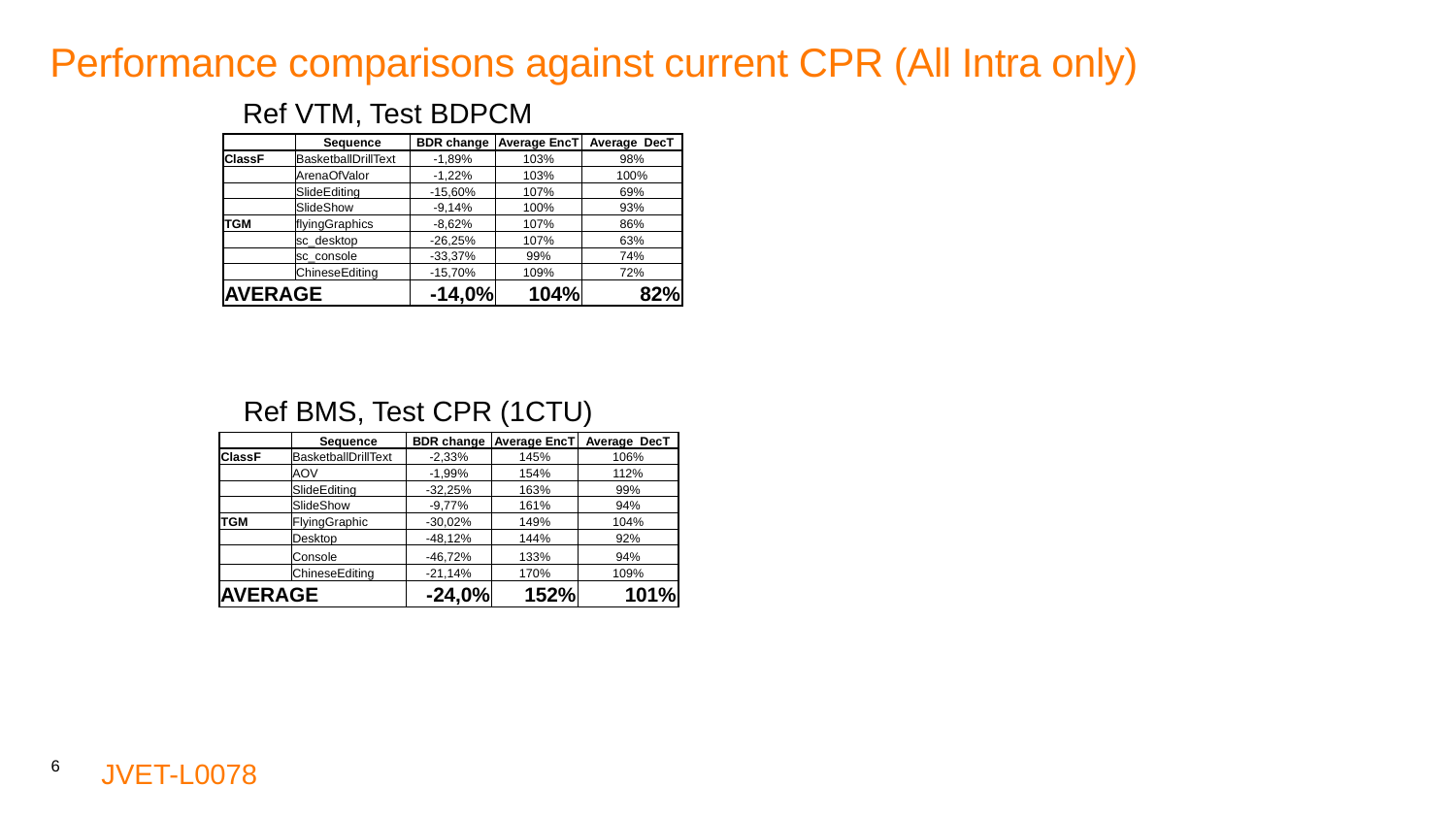

# Performance comparisons against current CPR (All Intra only)
Ref VTM, Test BDPCM
|  | Sequence | BDR change | Average EncT | Average DecT |
| --- | --- | --- | --- | --- |
| ClassF | BasketballDrillText | -1,89% | 103% | 98% |
|  | ArenaOfValor | -1,22% | 103% | 100% |
|  | SlideEditing | -15,60% | 107% | 69% |
|  | SlideShow | -9,14% | 100% | 93% |
| TGM | flyingGraphics | -8,62% | 107% | 86% |
|  | sc\_desktop | -26,25% | 107% | 63% |
|  | sc\_console | -33,37% | 99% | 74% |
|  | ChineseEditing | -15,70% | 109% | 72% |
| AVERAGE |  | -14,0% | 104% | 82% |
Ref BMS, Test CPR (1CTU)
|  | Sequence | BDR change | Average EncT | Average DecT |
| --- | --- | --- | --- | --- |
| ClassF | BasketballDrillText | -2,33% | 145% | 106% |
|  | AOV | -1,99% | 154% | 112% |
|  | SlideEditing | -32,25% | 163% | 99% |
|  | SlideShow | -9,77% | 161% | 94% |
| TGM | FlyingGraphic | -30,02% | 149% | 104% |
|  | Desktop | -48,12% | 144% | 92% |
|  | Console | -46,72% | 133% | 94% |
|  | ChineseEditing | -21,14% | 170% | 109% |
| AVERAGE |  | -24,0% | 152% | 101% |